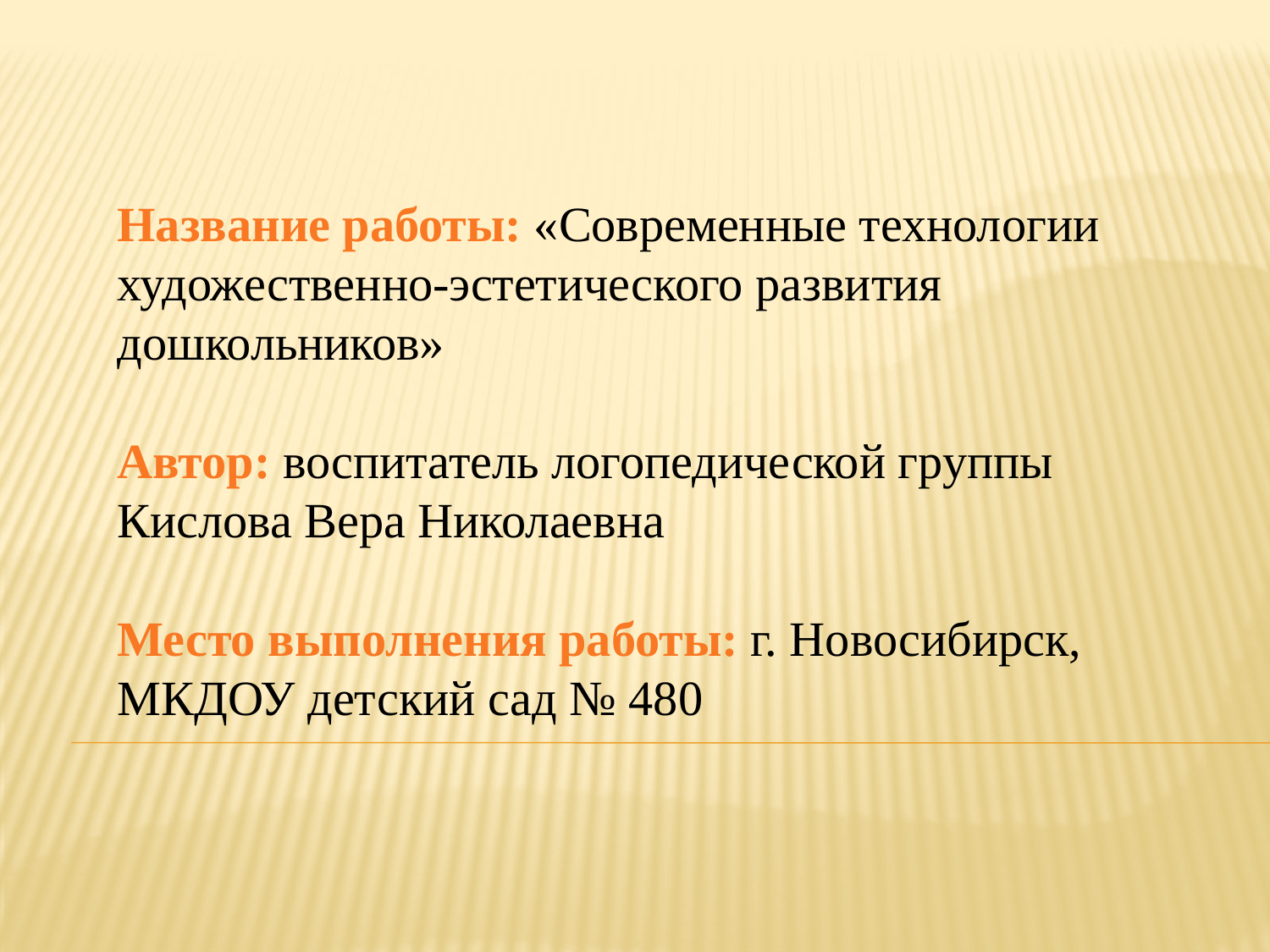

Название работы: «Современные технологии художественно-эстетического развития дошкольников»
 
Автор: воспитатель логопедической группы
Кислова Вера Николаевна
 
Место выполнения работы: г. Новосибирск, МКДОУ детский сад № 480